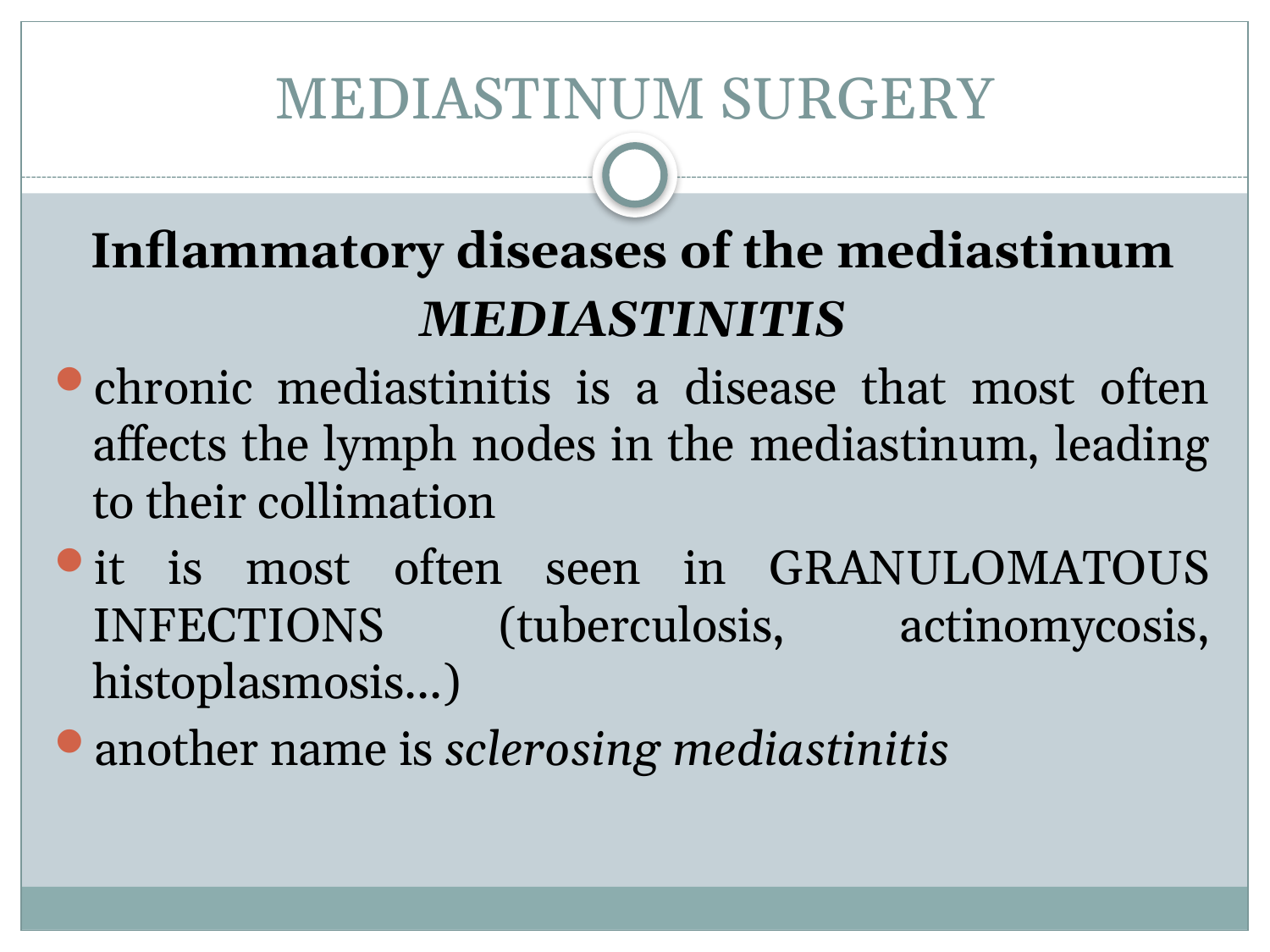

# MEDIASTINUM SURGERY
Inflammatory diseases of the mediastinum
MEDIASTINITIS
chronic mediastinitis is a disease that most often affects the lymph nodes in the mediastinum, leading to their collimation
it is most often seen in GRANULOMATOUS INFECTIONS (tuberculosis, actinomycosis, histoplasmosis...)
another name is sclerosing mediastinitis